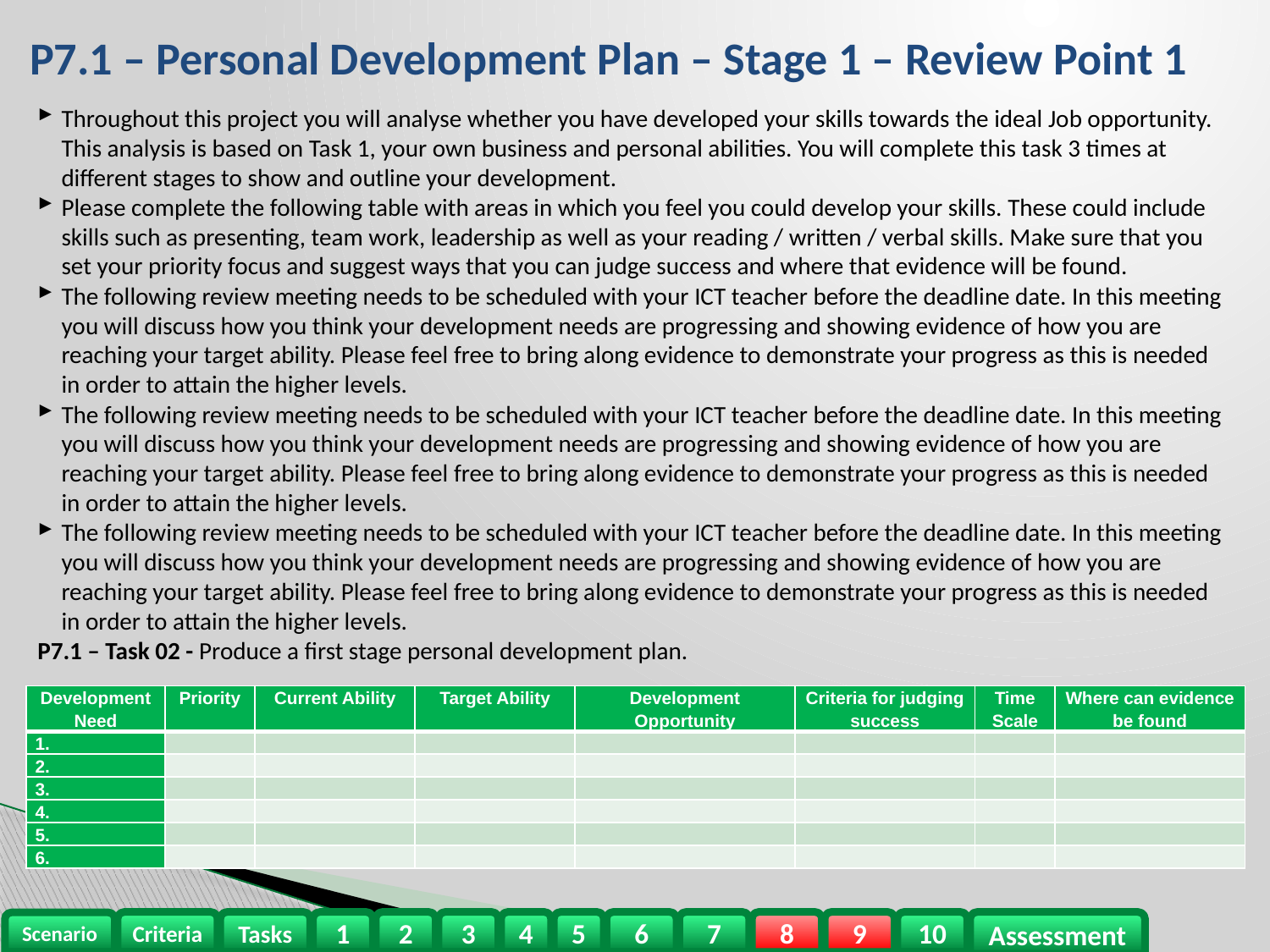

# P7.1 – Personal Development Plan – Stage 1 – Review Point 1
Throughout this project you will analyse whether you have developed your skills towards the ideal Job opportunity. This analysis is based on Task 1, your own business and personal abilities. You will complete this task 3 times at different stages to show and outline your development.
Please complete the following table with areas in which you feel you could develop your skills. These could include skills such as presenting, team work, leadership as well as your reading / written / verbal skills. Make sure that you set your priority focus and suggest ways that you can judge success and where that evidence will be found.
The following review meeting needs to be scheduled with your ICT teacher before the deadline date. In this meeting you will discuss how you think your development needs are progressing and showing evidence of how you are reaching your target ability. Please feel free to bring along evidence to demonstrate your progress as this is needed in order to attain the higher levels.
The following review meeting needs to be scheduled with your ICT teacher before the deadline date. In this meeting you will discuss how you think your development needs are progressing and showing evidence of how you are reaching your target ability. Please feel free to bring along evidence to demonstrate your progress as this is needed in order to attain the higher levels.
The following review meeting needs to be scheduled with your ICT teacher before the deadline date. In this meeting you will discuss how you think your development needs are progressing and showing evidence of how you are reaching your target ability. Please feel free to bring along evidence to demonstrate your progress as this is needed in order to attain the higher levels.
P7.1 – Task 02 - Produce a first stage personal development plan.

| Development Need | Priority | Current Ability | Target Ability | Development Opportunity | Criteria for judging success | Time Scale | Where can evidence be found |
| --- | --- | --- | --- | --- | --- | --- | --- |
| 1. |  |  |  |  |  |  |  |
| 2. |  |  |  |  |  |  |  |
| 3. |  |  |  |  |  |  |  |
| 4. |  |  |  |  |  |  |  |
| 5. |  |  |  |  |  |  |  |
| 6. |  |  |  |  |  |  |  |